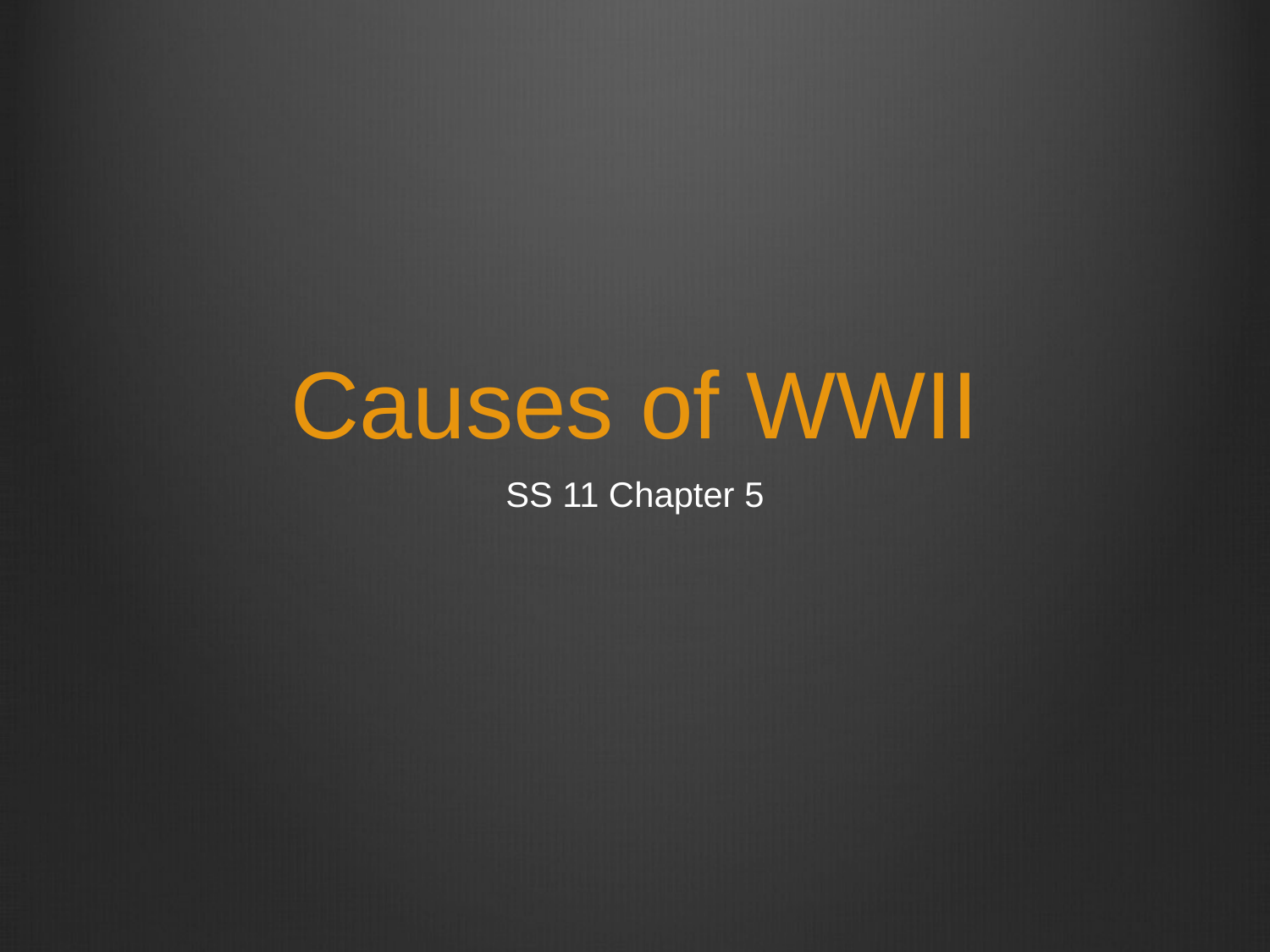

# Causes of WWII
SS 11 Chapter 5